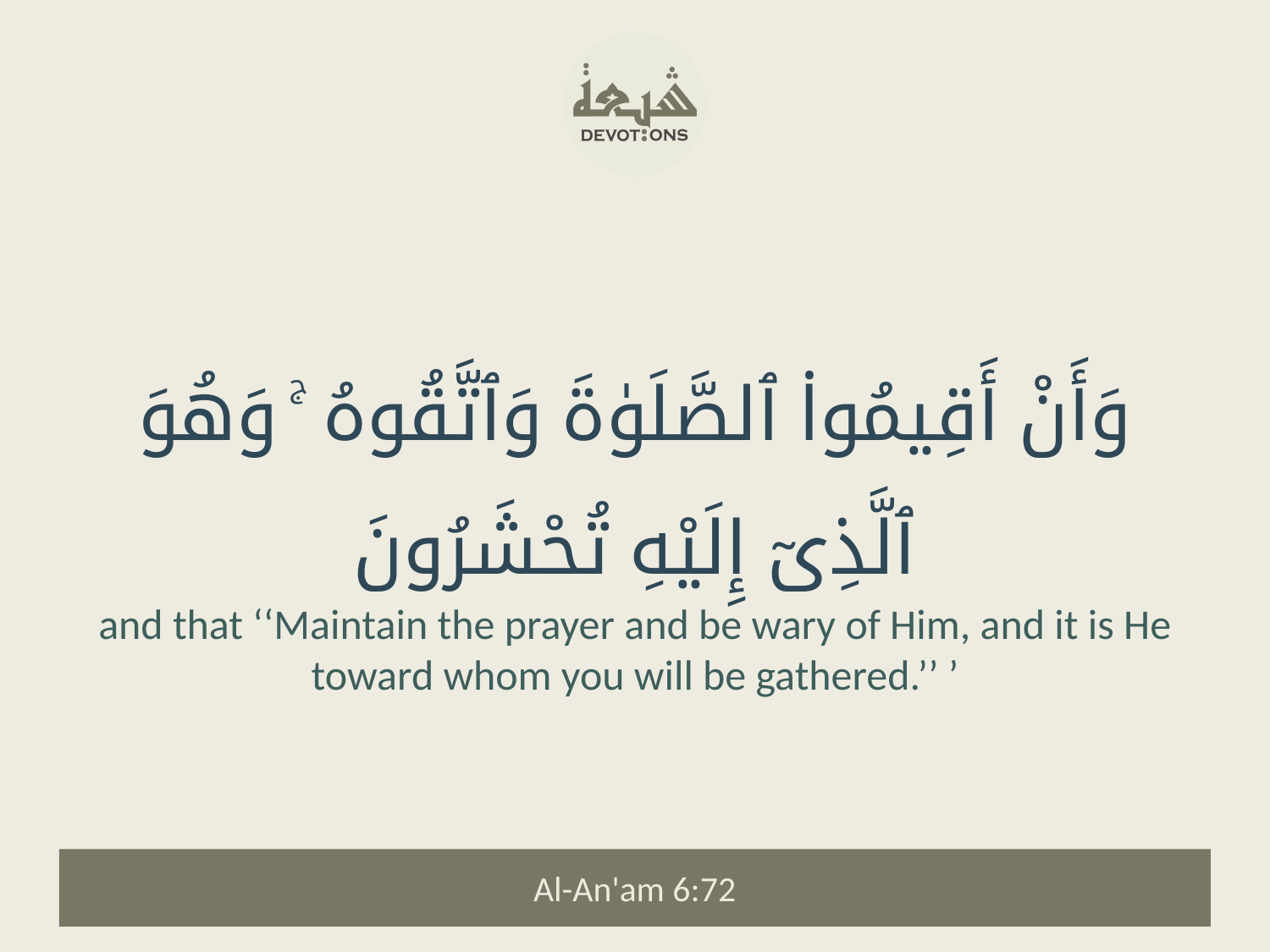

وَأَنْ أَقِيمُوا۟ ٱلصَّلَوٰةَ وَٱتَّقُوهُ ۚ وَهُوَ ٱلَّذِىٓ إِلَيْهِ تُحْشَرُونَ
and that ‘‘Maintain the prayer and be wary of Him, and it is He toward whom you will be gathered.’’ ’
Al-An'am 6:72